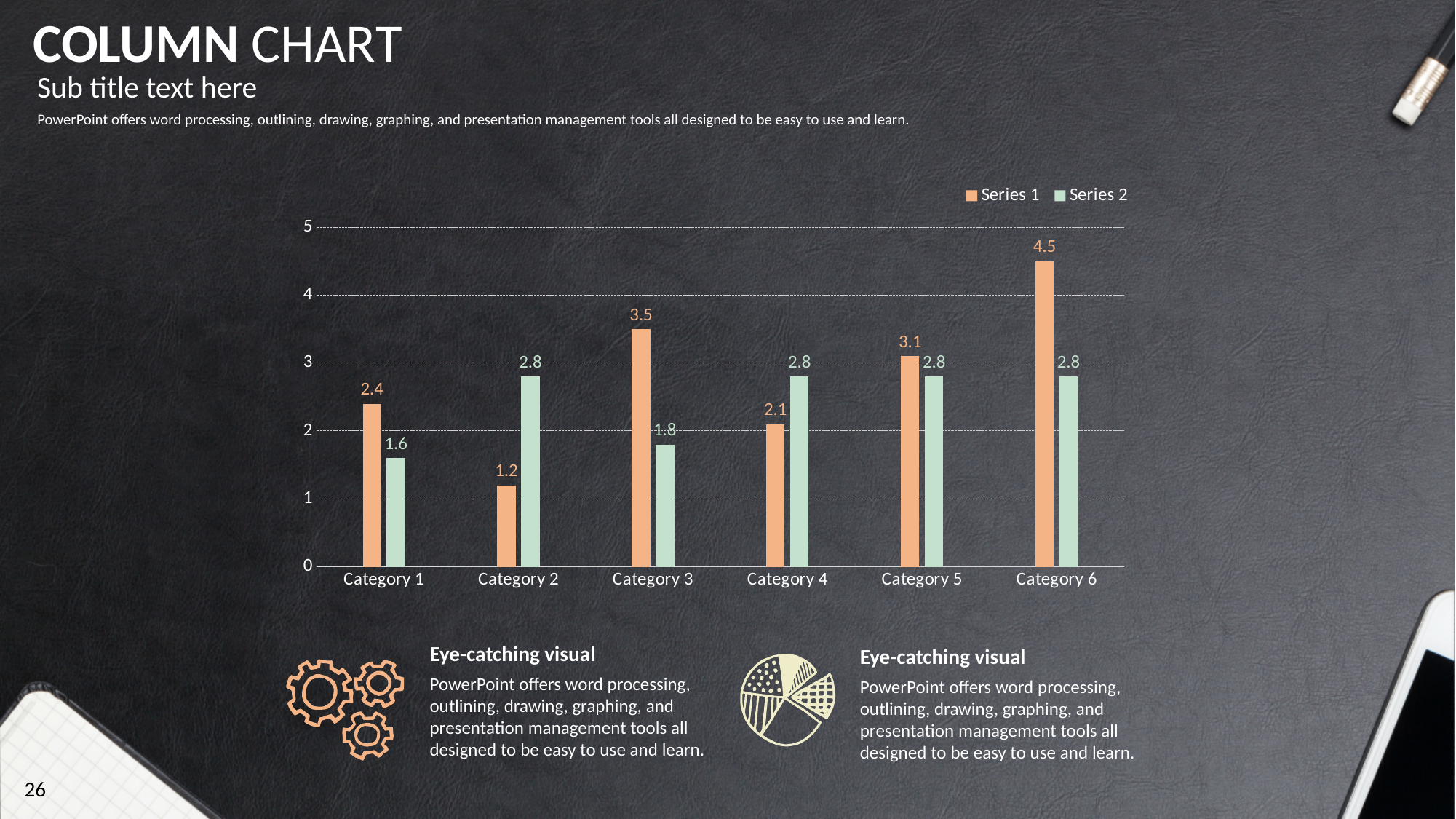

COLUMN CHART
Sub title text here
PowerPoint offers word processing, outlining, drawing, graphing, and presentation management tools all designed to be easy to use and learn.

### Chart

| Category | Series 1 | Series 2 |
|---|---|---|
| Category 1 | 2.4 | 1.6 |
| Category 2 | 1.2 | 2.8 |
| Category 3 | 3.5 | 1.8 |
| Category 4 | 2.1 | 2.8 |
| Category 5 | 3.1 | 2.8 |
| Category 6 | 4.5 | 2.8 |
Eye-catching visual
Eye-catching visual

PowerPoint offers word processing, outlining, drawing, graphing, and presentation management tools all designed to be easy to use and learn.
PowerPoint offers word processing, outlining, drawing, graphing, and presentation management tools all designed to be easy to use and learn.
26